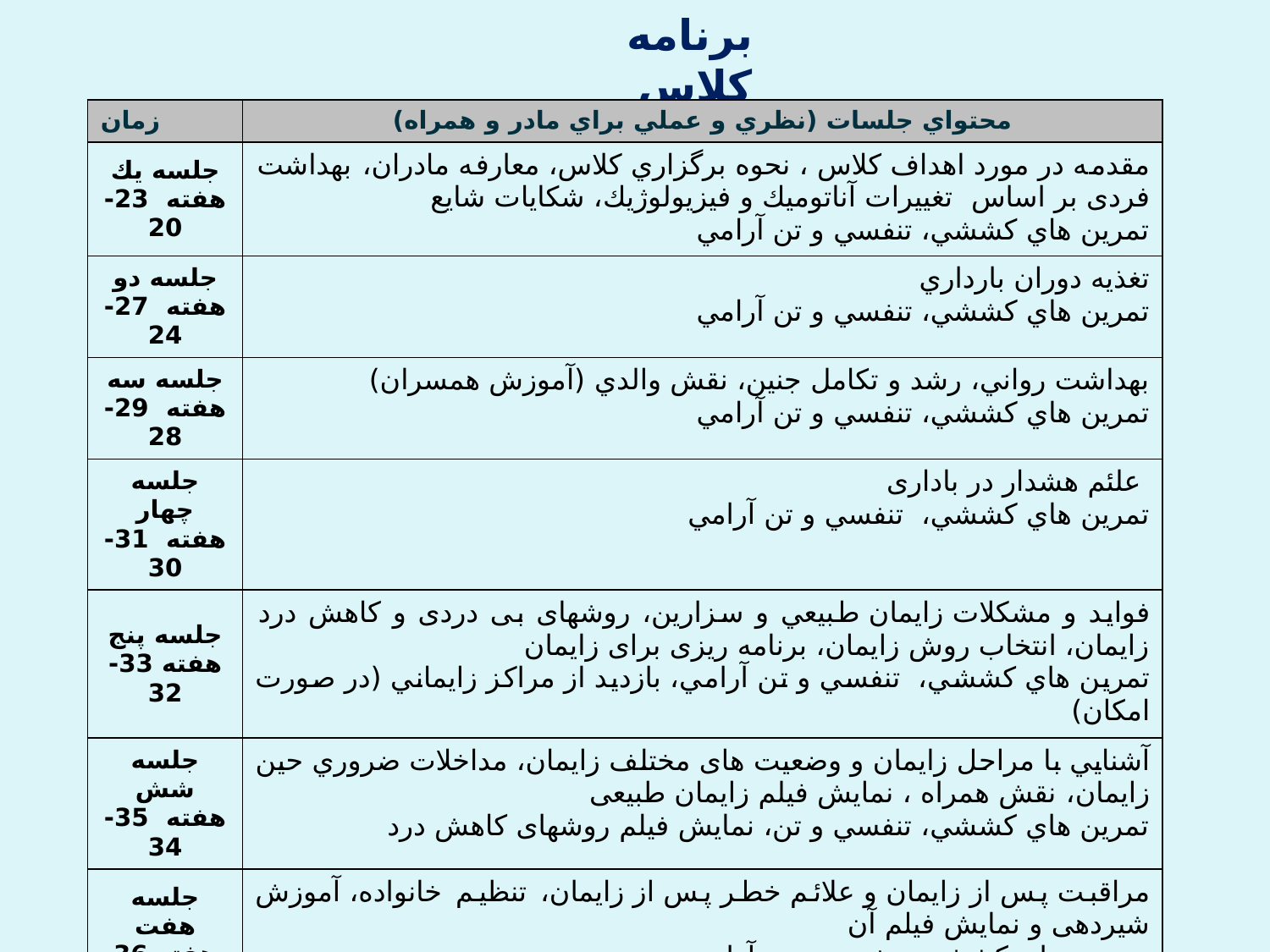

برنامه كلاس

| زمان | محتواي جلسات (نظري و عملي براي مادر و همراه) |
| --- | --- |
| جلسه يك هفته 23-20 | مقدمه در مورد اهداف كلاس ، نحوه برگزاري كلاس، معارفه مادران، بهداشت فردی بر اساس تغييرات آناتوميك و فيزيولوژيك، شکایات شایع تمرين هاي كششي، تنفسي و تن آرامي |
| جلسه دو هفته 27-24 | تغذيه دوران بارداري تمرين هاي كششي، تنفسي و تن آرامي |
| جلسه سه هفته 29-28 | بهداشت رواني، رشد و تکامل جنین، نقش والدي (آموزش همسران) تمرين هاي كششي، تنفسي و تن آرامي |
| جلسه چهار هفته 31-30 | علئم هشدار در باداری تمرين هاي كششي، تنفسي و تن آرامي |
| جلسه پنج هفته 33-32 | فواید و مشکلات زايمان طبيعي و سزارین، روشهای بی دردی و کاهش درد زایمان، انتخاب روش زایمان، برنامه ریزی برای زایمان تمرين هاي كششي، تنفسي و تن آرامي، بازديد از مراكز زايماني (در صورت امكان) |
| جلسه شش هفته 35-34 | آشنايي با مراحل زايمان و وضعیت های مختلف زايمان، مداخلات ضروري حين زايمان، نقش همراه ، نمایش فیلم زایمان طبیعی تمرين هاي كششي، تنفسي و تن، نمایش فیلم روشهای کاهش درد |
| جلسه هفت هفته 36 | مراقبت پس از زايمان و علائم خطر پس از زایمان، تنظیم خانواده، آموزش شیردهی و نمايش فيلم آن تمرين هاي كششي، تنفسي و تن آرامي |
| جلسه هشت هفته37 | مراقبت از نوزاد و علایم خطر نوزاد، شیردهی، آمادگي ساير اعضاي خانواده تمرين هاي كششي، تنفسي و تن آرامي |